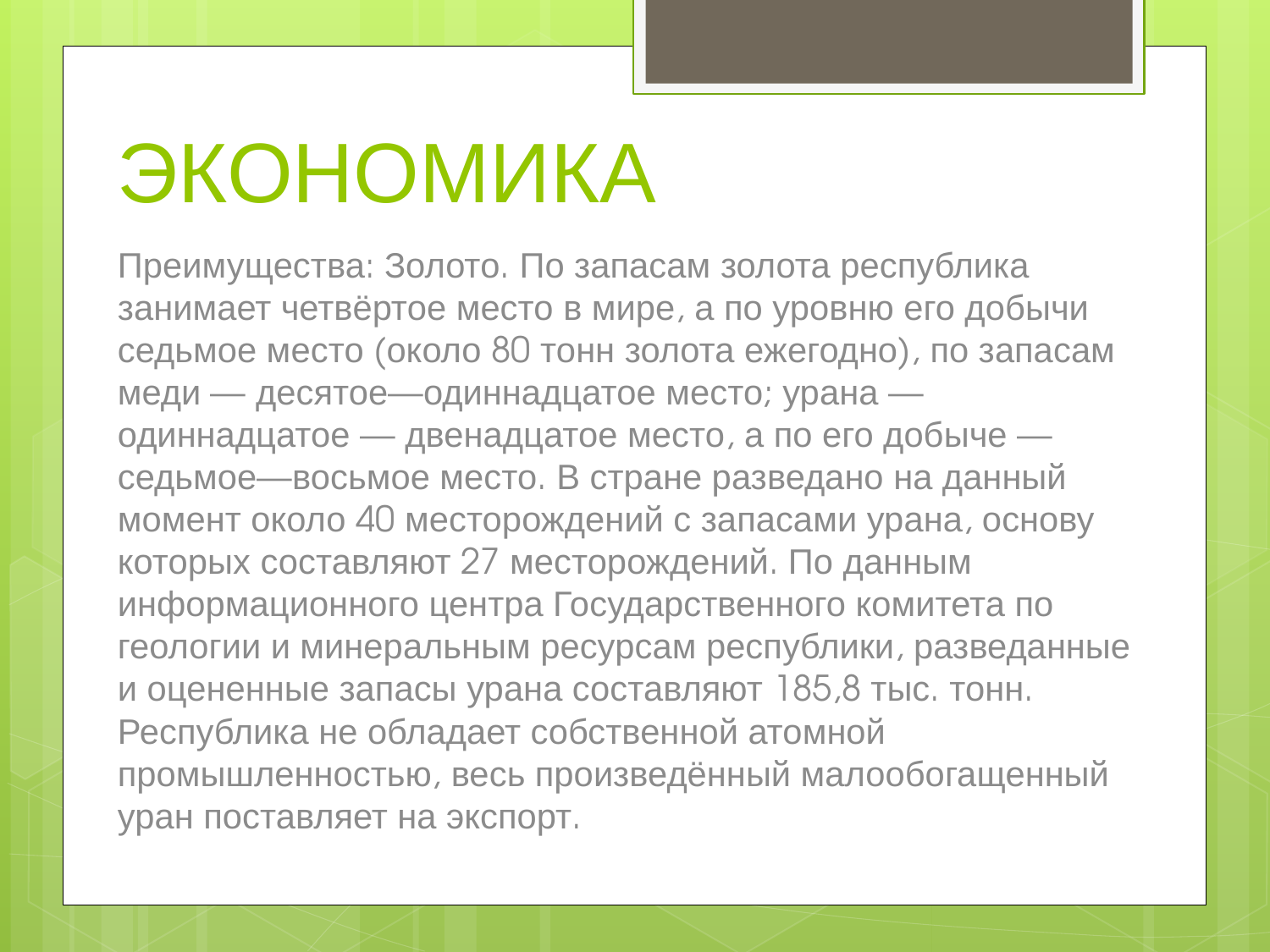

# ЭКОНОМИКА
Преимущества: Золото. По запасам золота республика занимает четвёртое место в мире, а по уровню его добычи седьмое место (около 80 тонн золота ежегодно), по запасам меди — десятое—одиннадцатое место; урана — одиннадцатое — двенадцатое место, а по его добыче — седьмое—восьмое место. В стране разведано на данный момент около 40 месторождений с запасами урана, основу которых составляют 27 месторождений. По данным информационного центра Государственного комитета по геологии и минеральным ресурсам республики, разведанные и оцененные запасы урана составляют 185,8 тыс. тонн. Республика не обладает собственной атомной промышленностью, весь произведённый малообогащенный уран поставляет на экспорт.